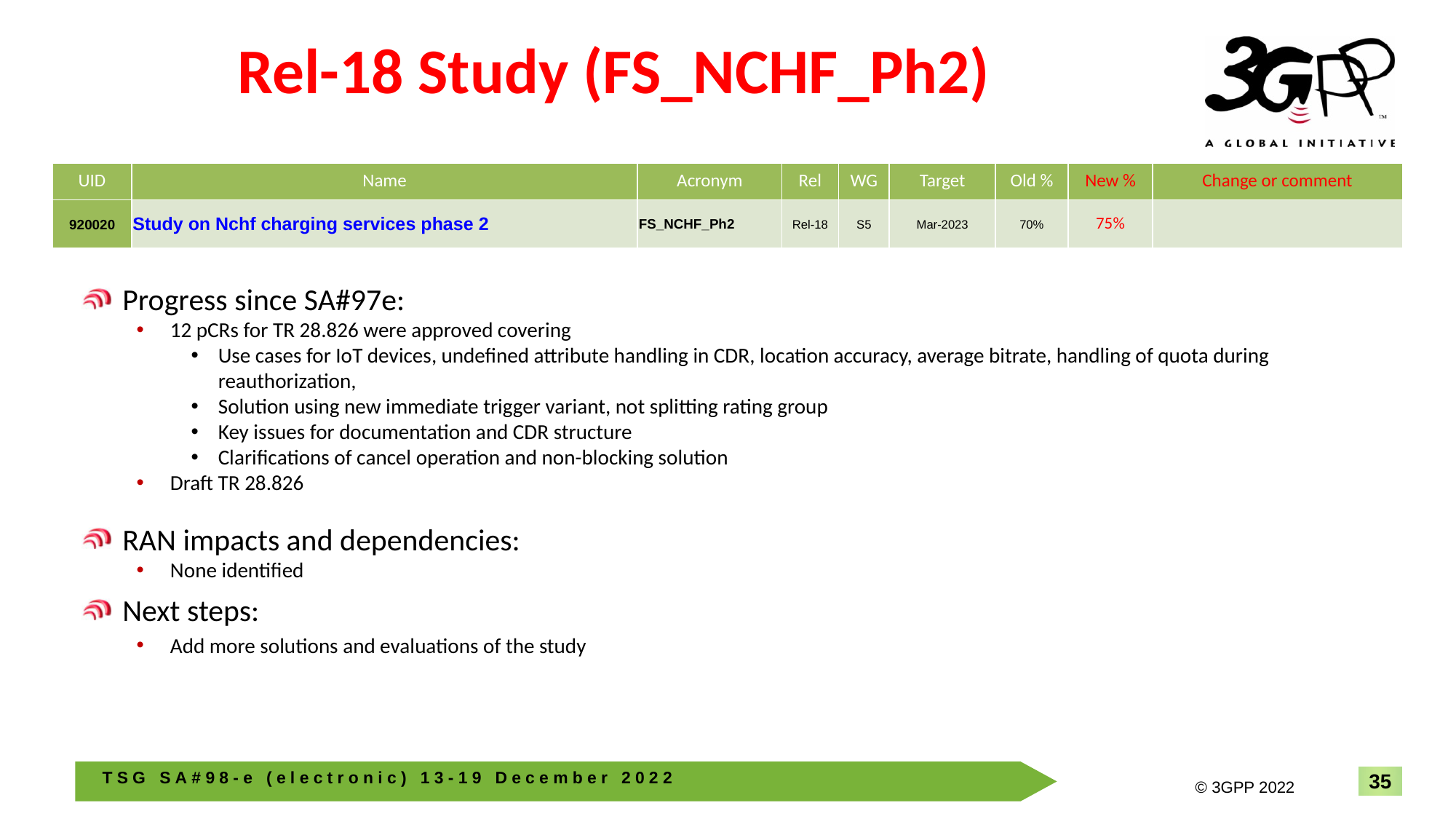

# Rel-18 Study (FS_NCHF_Ph2)
| UID | Name | Acronym | Rel | WG | Target | Old % | New % | Change or comment |
| --- | --- | --- | --- | --- | --- | --- | --- | --- |
| 920020 | Study on Nchf charging services phase 2 | FS\_NCHF\_Ph2 | Rel-18 | S5 | Mar-2023 | 70% | 75% |  |
Progress since SA#97e:
12 pCRs for TR 28.826 were approved covering
Use cases for IoT devices, undefined attribute handling in CDR, location accuracy, average bitrate, handling of quota during reauthorization,
Solution using new immediate trigger variant, not splitting rating group
Key issues for documentation and CDR structure
Clarifications of cancel operation and non-blocking solution
Draft TR 28.826

RAN impacts and dependencies:
None identified
Next steps:
Add more solutions and evaluations of the study